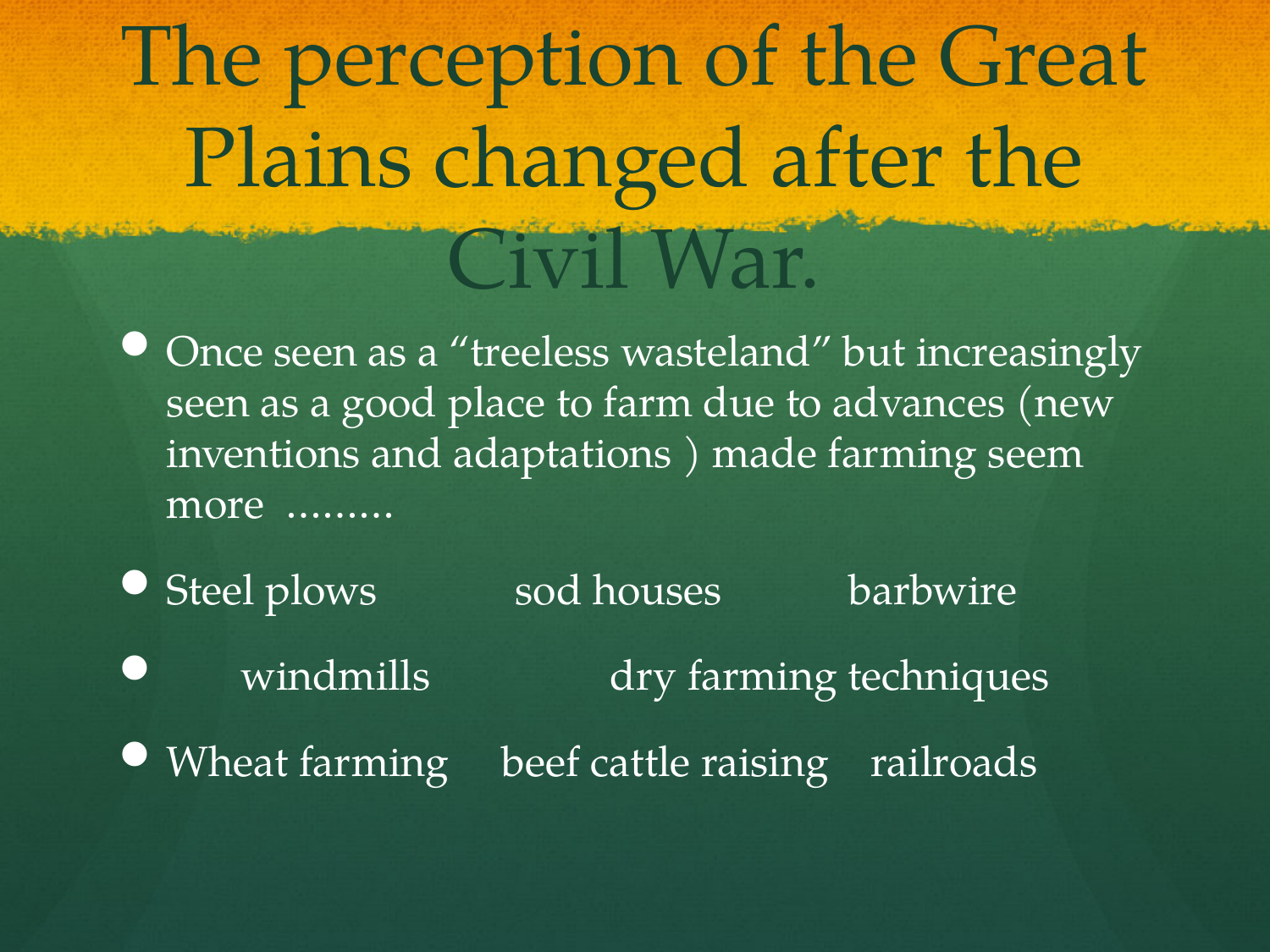

# The perception of the Great Plains changed after the Civil War.
Once seen as a “treeless wasteland” but increasingly seen as a good place to farm due to advances (new inventions and adaptations ) made farming seem more  ………
Steel plows             sod houses            barbwire
       windmills                 dry farming techniques
Wheat farming     beef cattle raising    railroads